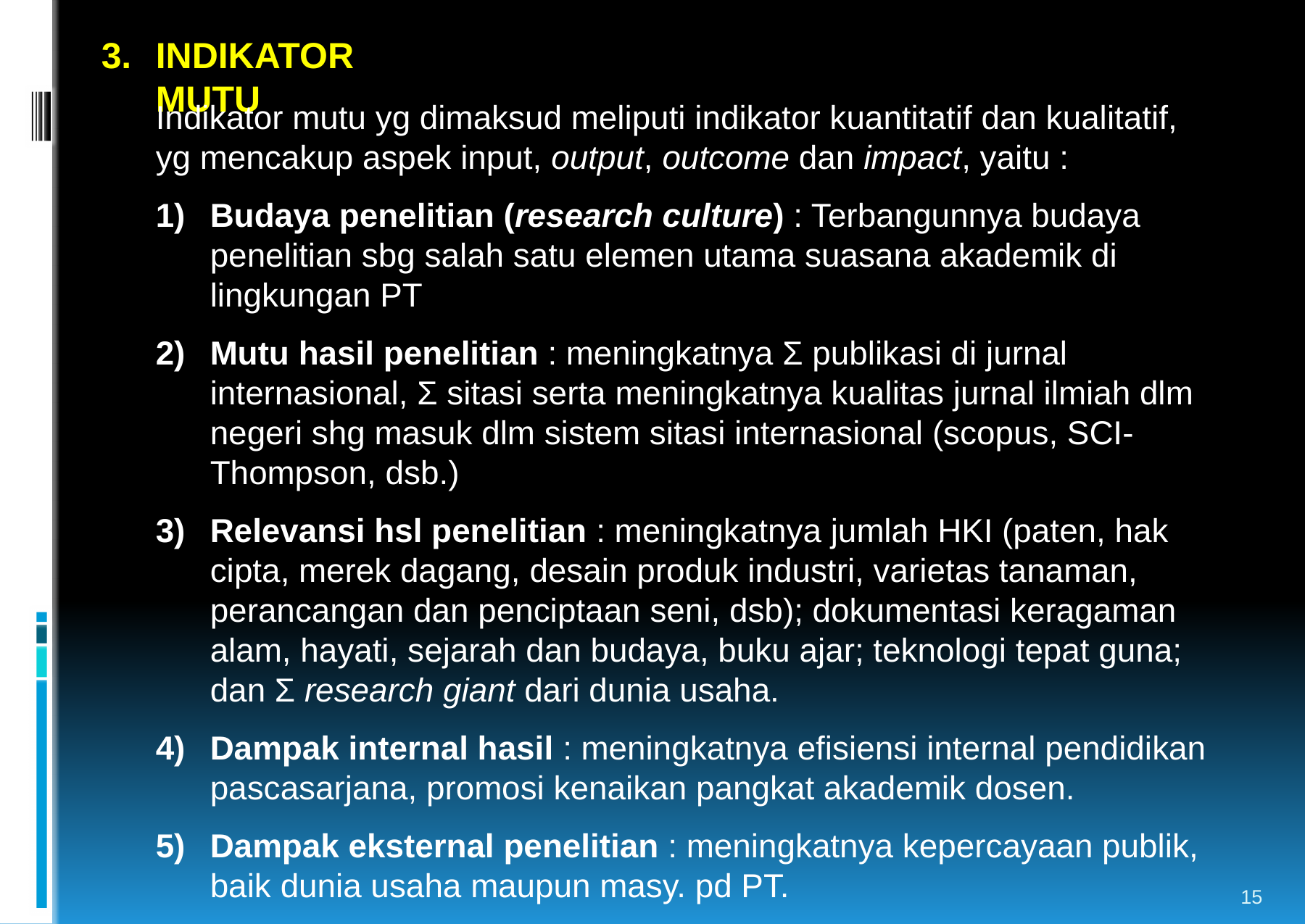

INDIKATOR MUTU
Indikator mutu yg dimaksud meliputi indikator kuantitatif dan kualitatif, yg mencakup aspek input, output, outcome dan impact, yaitu :
Budaya penelitian (research culture) : Terbangunnya budaya penelitian sbg salah satu elemen utama suasana akademik di lingkungan PT
Mutu hasil penelitian : meningkatnya Σ publikasi di jurnal internasional, Σ sitasi serta meningkatnya kualitas jurnal ilmiah dlm negeri shg masuk dlm sistem sitasi internasional (scopus, SCI-Thompson, dsb.)
Relevansi hsl penelitian : meningkatnya jumlah HKI (paten, hak cipta, merek dagang, desain produk industri, varietas tanaman, perancangan dan penciptaan seni, dsb); dokumentasi keragaman alam, hayati, sejarah dan budaya, buku ajar; teknologi tepat guna; dan Σ research giant dari dunia usaha.
Dampak internal hasil : meningkatnya efisiensi internal pendidikan pascasarjana, promosi kenaikan pangkat akademik dosen.
Dampak eksternal penelitian : meningkatnya kepercayaan publik, baik dunia usaha maupun masy. pd PT.
15